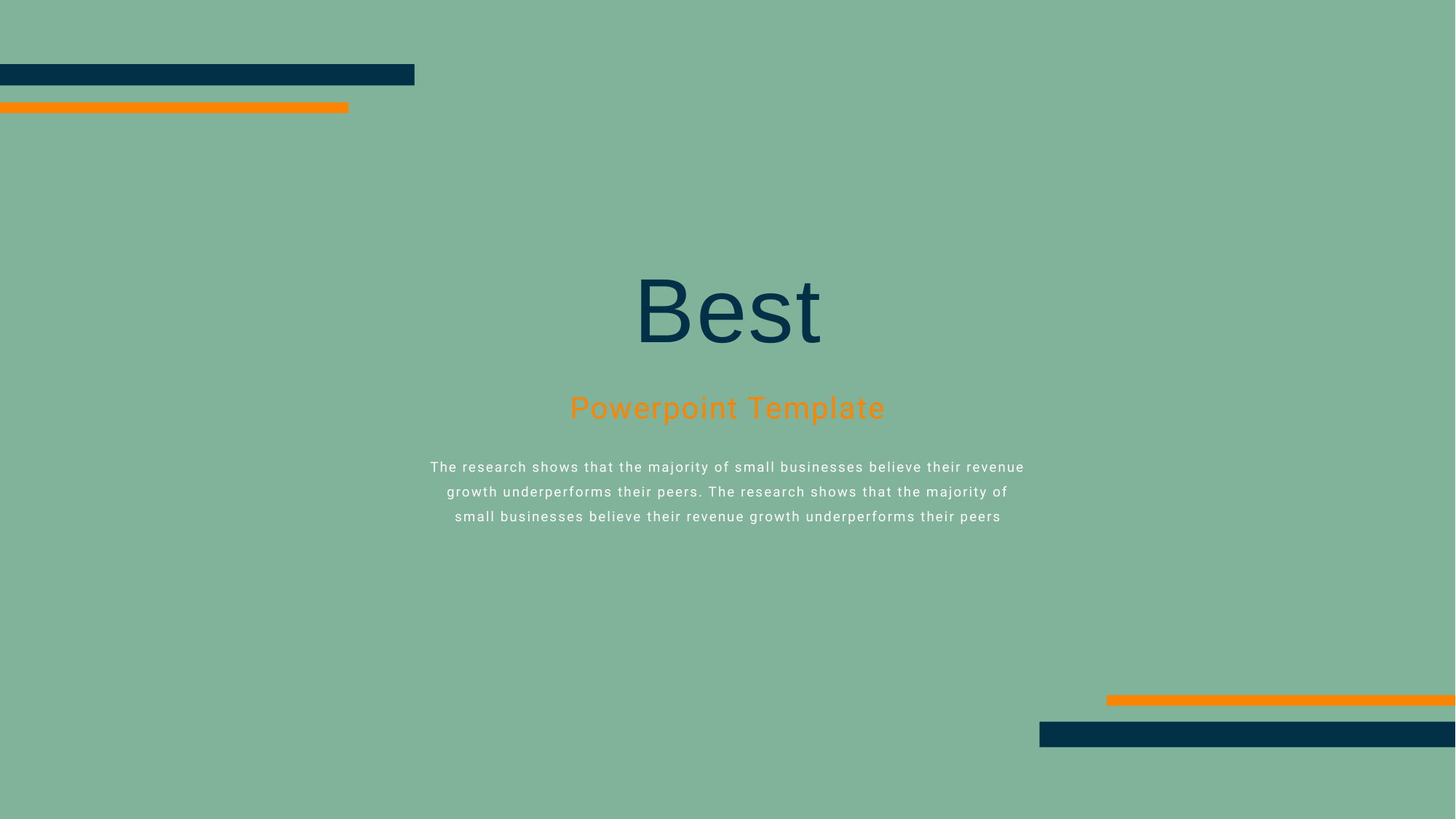

Best
Powerpoint Template
The research shows that the majority of small businesses believe their revenue growth underperforms their peers. The research shows that the majority of small businesses believe their revenue growth underperforms their peers